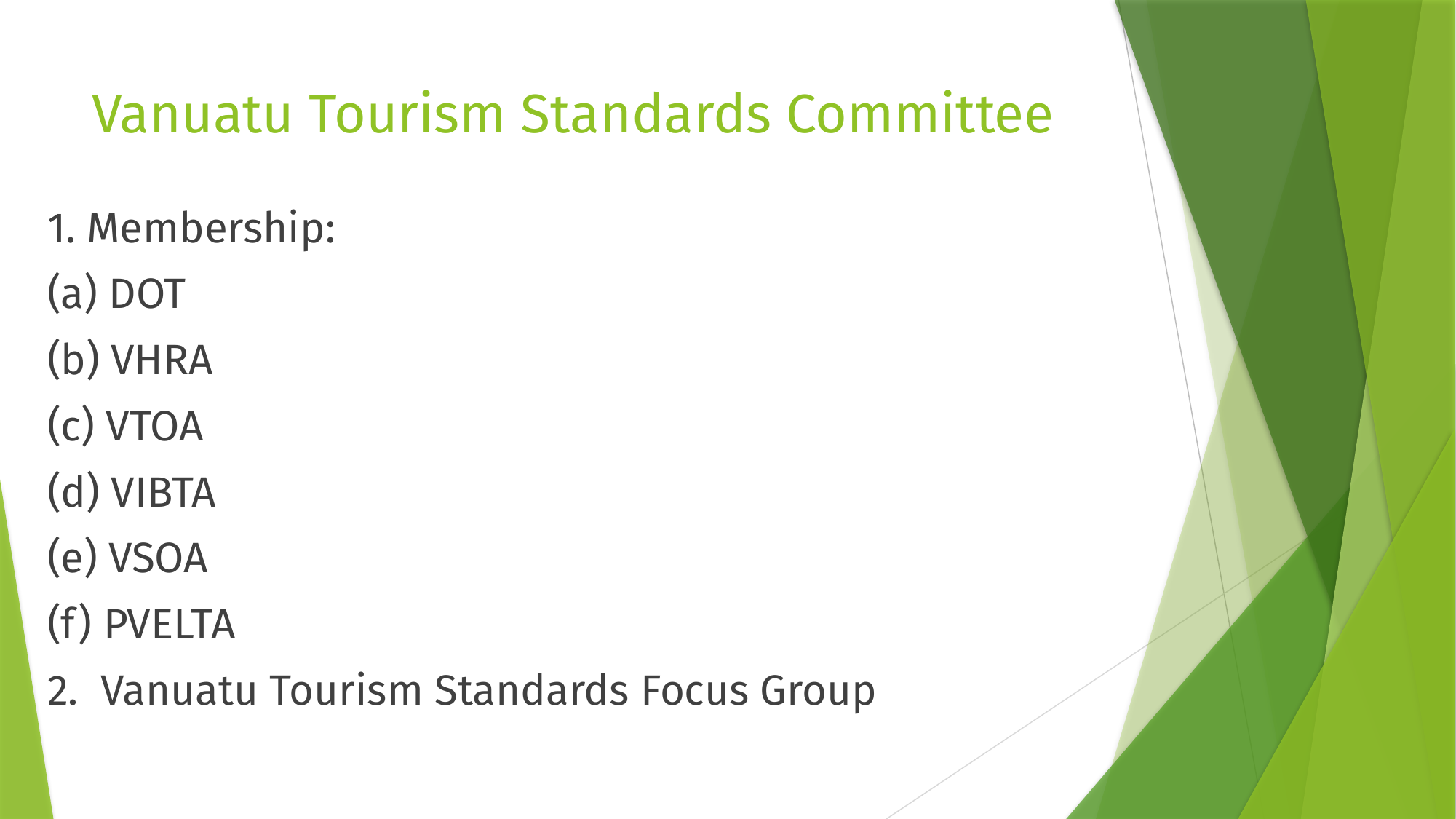

# Vanuatu Tourism Standards Committee
1. Membership:
(a) DOT
(b) VHRA
(c) VTOA
(d) VIBTA
(e) VSOA
(f) PVELTA
2.  Vanuatu Tourism Standards Focus Group